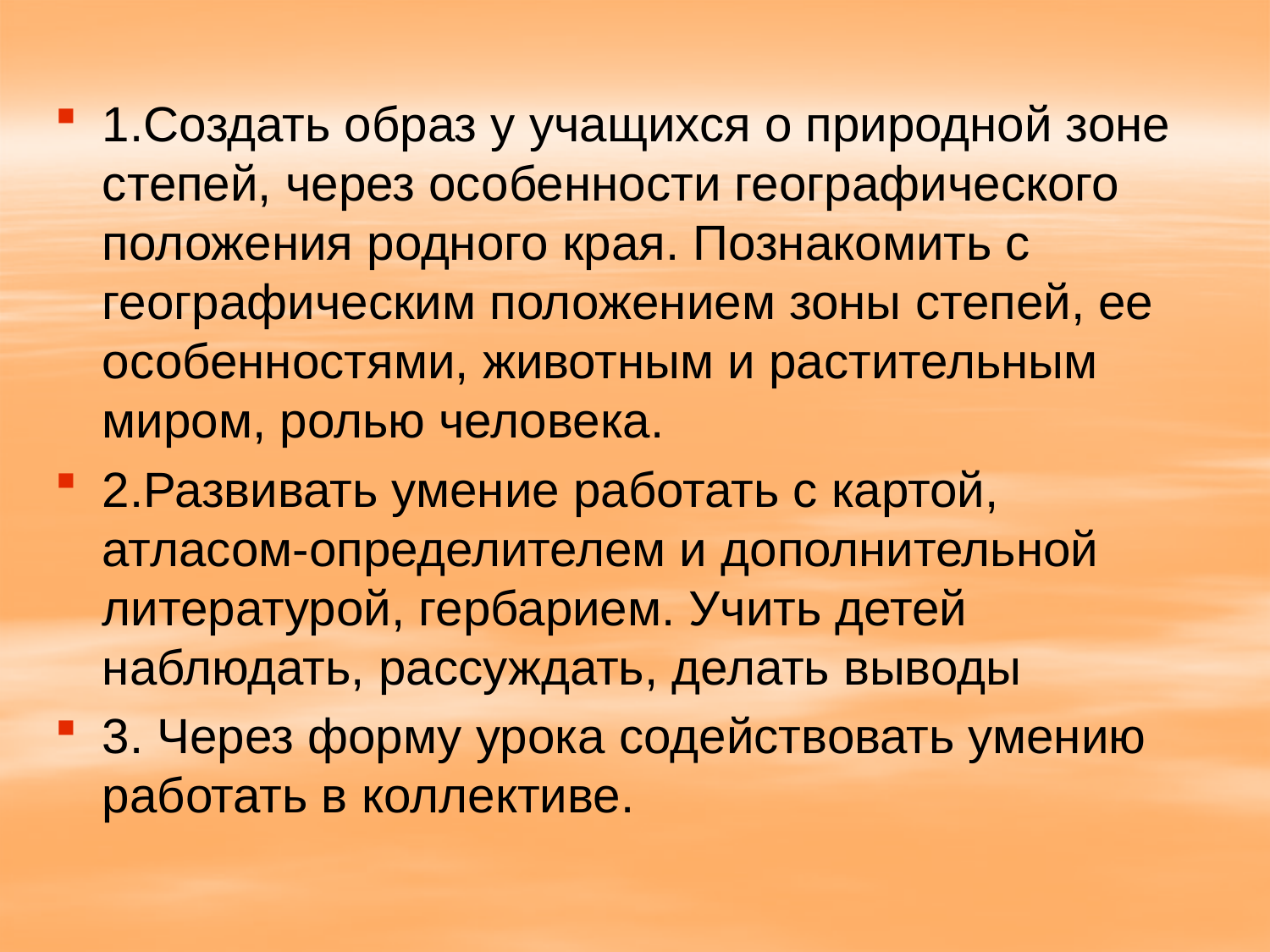

1.Создать образ у учащихся о природной зоне степей, через особенности географического положения родного края. Познакомить с географическим положением зоны степей, ее особенностями, животным и растительным миром, ролью человека.
2.Развивать умение работать с картой, атласом-определителем и дополнительной литературой, гербарием. Учить детей наблюдать, рассуждать, делать выводы
3. Через форму урока содействовать умению работать в коллективе.